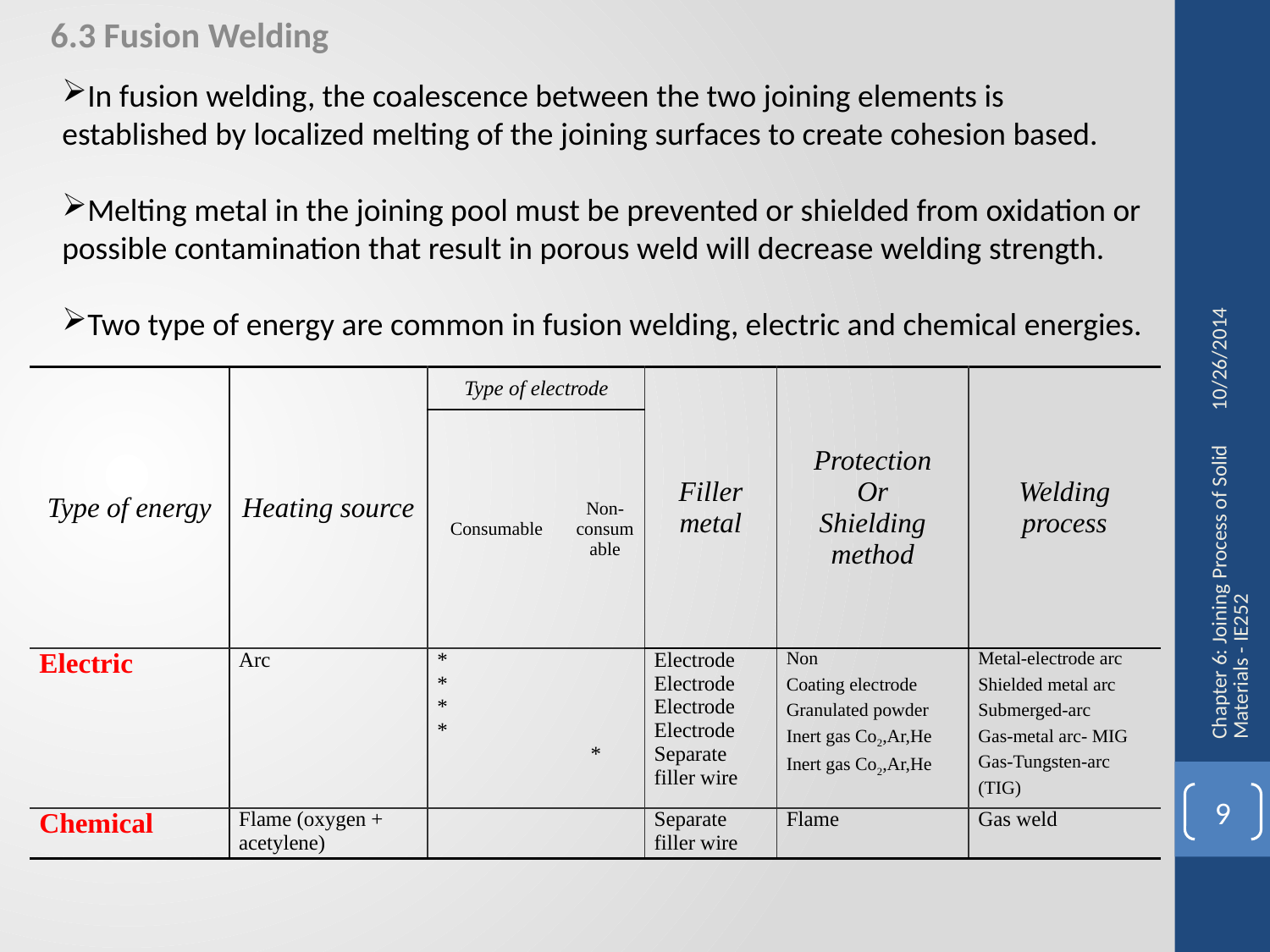

In fusion welding, the coalescence between the two joining elements is established by localized melting of the joining surfaces to create cohesion based.

Melting metal in the joining pool must be prevented or shielded from oxidation or possible contamination that result in porous weld will decrease welding strength.

Two type of energy are common in fusion welding, electric and chemical energies.

 6.3 Fusion Welding

10/26/2014
| Type of energy | Heating source | Type of electrode |  | Filler metal | Protection Or Shielding method | Welding process |
| --- | --- | --- | --- | --- | --- | --- |
|  |  | Consumable | Non-consumable |  |  |  |
| Electric | Arc | \* \* \* \* \* |  | Electrode Electrode Electrode Electrode Separate filler wire | Non Coating electrode Granulated powder Inert gas Co2,Ar,He Inert gas Co2,Ar,He | Metal-electrode arc Shielded metal arc Submerged-arc Gas-metal arc- MIG Gas-Tungsten-arc (TIG) |
| Chemical | Flame (oxygen + acetylene) |  |  | Separate filler wire | Flame | Gas weld |
Chapter 6: Joining Process of Solid Materials - IE252
9